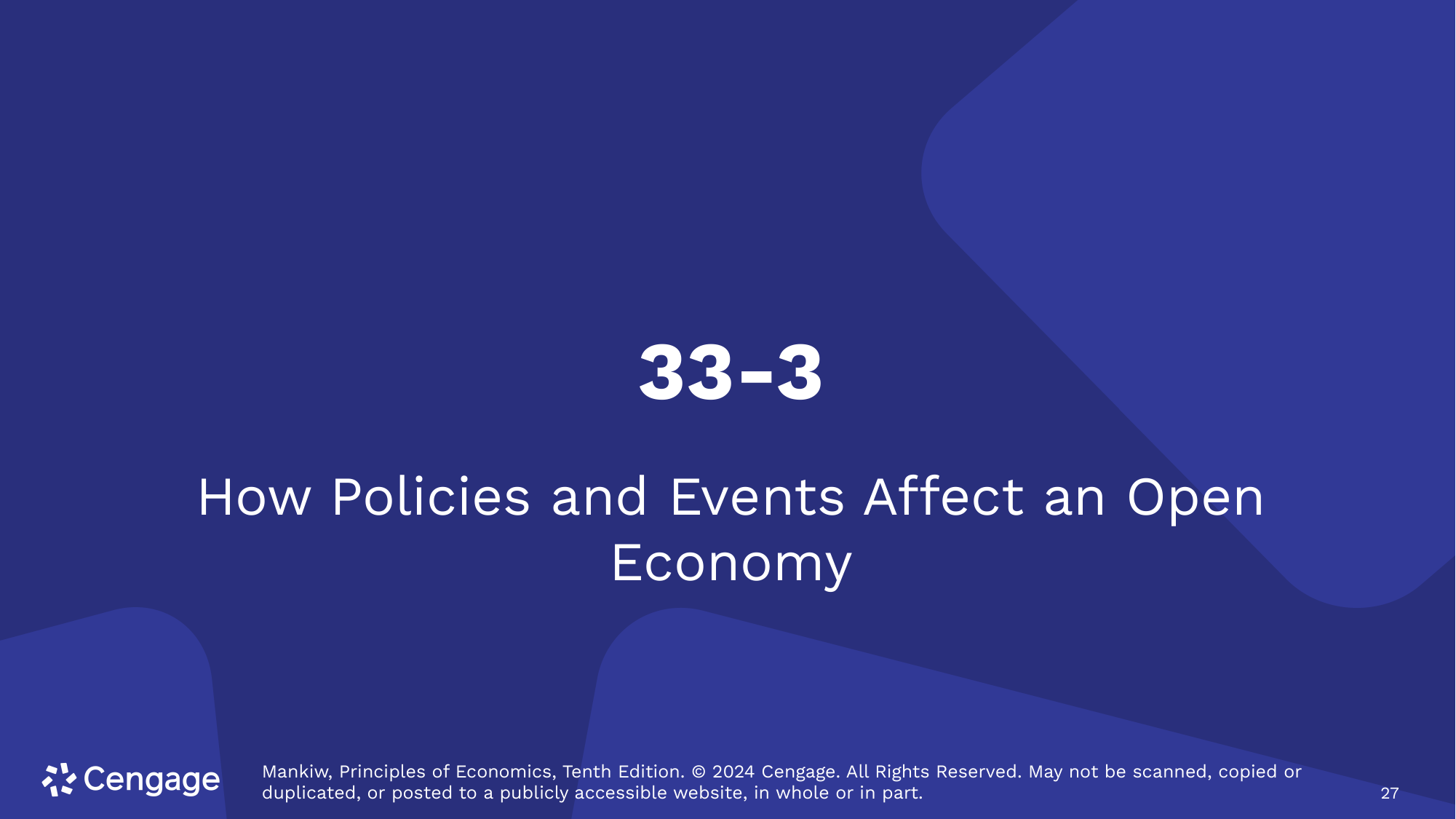

# 33-3
How Policies and Events Affect an Open Economy